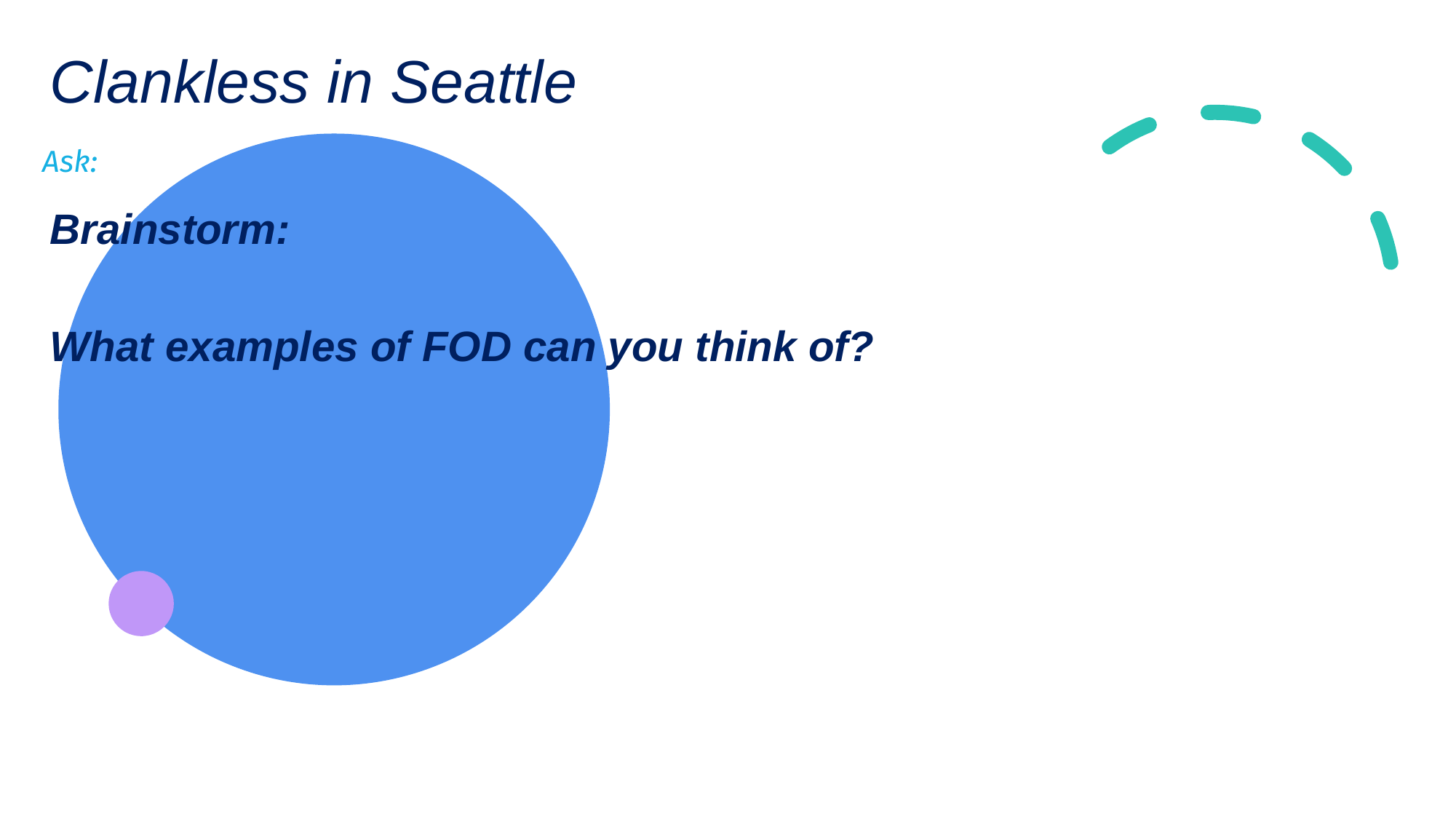

# Clankless in Seattle
Ask:
Brainstorm:

What examples of FOD can you think of?